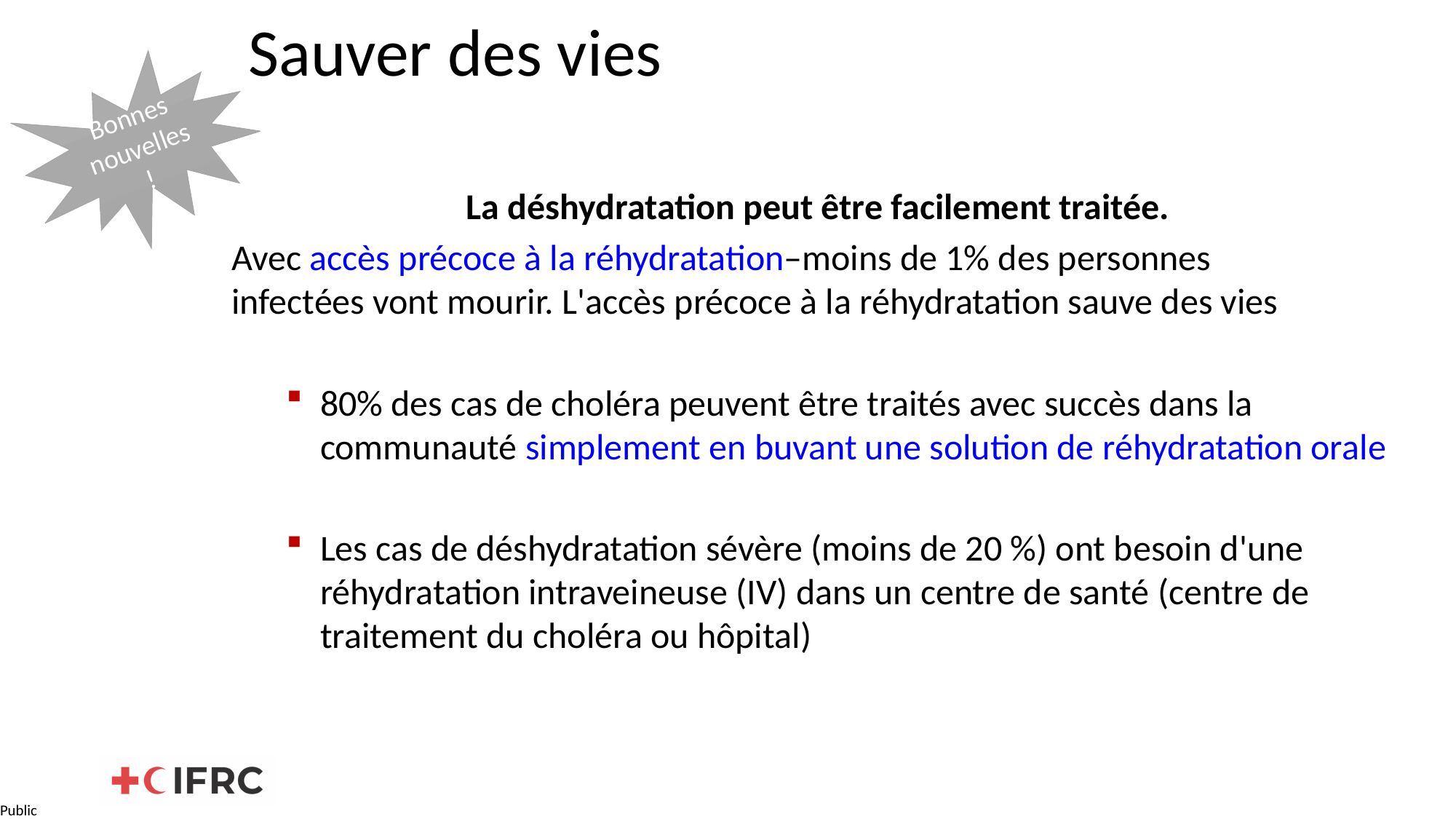

# Sauver des vies
Bonnes nouvelles !
La déshydratation peut être facilement traitée.
Avec accès précoce à la réhydratation–moins de 1% des personnes infectées vont mourir. L'accès précoce à la réhydratation sauve des vies

80% des cas de choléra peuvent être traités avec succès dans la communauté simplement en buvant une solution de réhydratation orale

Les cas de déshydratation sévère (moins de 20 %) ont besoin d'une réhydratation intraveineuse (IV) dans un centre de santé (centre de traitement du choléra ou hôpital)